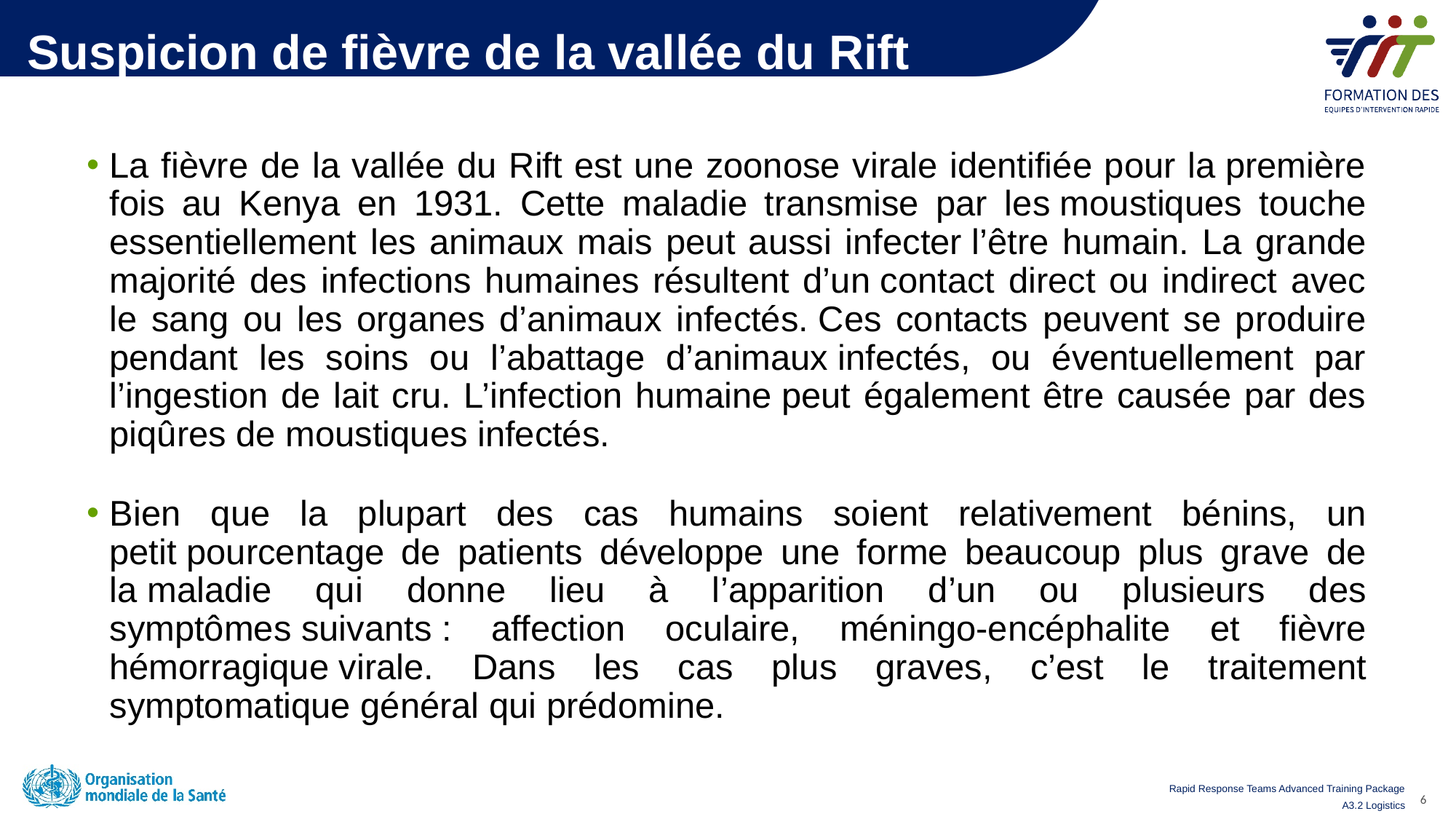

# Suspicion de fièvre de la vallée du Rift

La fièvre de la vallée du Rift est une zoonose virale identifiée pour la première fois au Kenya en 1931. Cette maladie transmise par les moustiques touche essentiellement les animaux mais peut aussi infecter l’être humain. La grande majorité des infections humaines résultent d’un contact direct ou indirect avec le sang ou les organes d’animaux infectés. Ces contacts peuvent se produire pendant les soins ou l’abattage d’animaux infectés, ou éventuellement par l’ingestion de lait cru. L’infection humaine peut également être causée par des piqûres de moustiques infectés.

Bien que la plupart des cas humains soient relativement bénins, un petit pourcentage de patients développe une forme beaucoup plus grave de la maladie qui donne lieu à l’apparition d’un ou plusieurs des symptômes suivants : affection oculaire, méningo-encéphalite et fièvre hémorragique virale. Dans les cas plus graves, c’est le traitement symptomatique général qui prédomine.

6